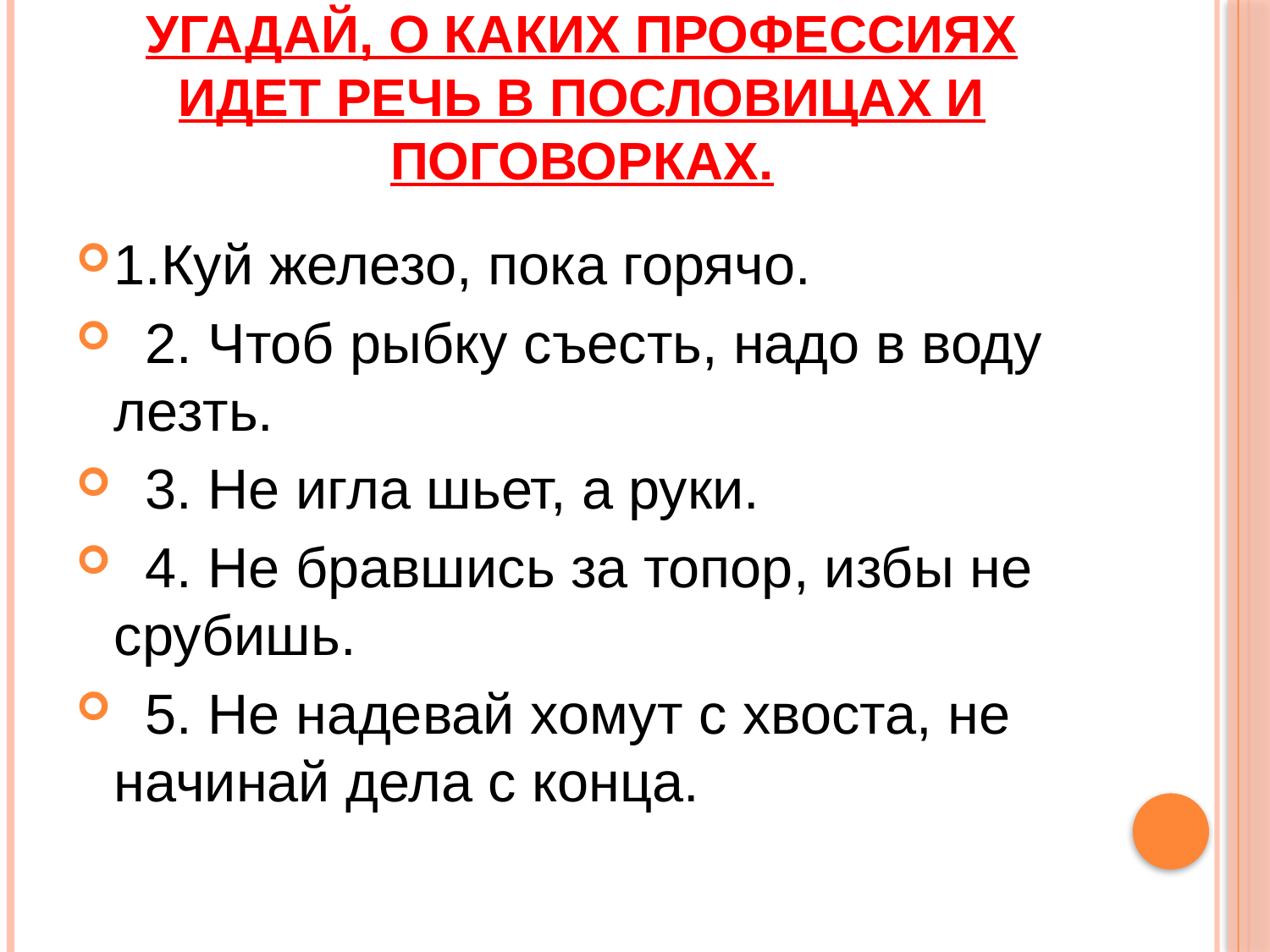

# Угадай, о каких профессиях идет речь в пословицах и поговорках.
1.Куй железо, пока горячо.
  2. Чтоб рыбку съесть, надо в воду лезть.
  3. Не игла шьет, а руки.
  4. Не бравшись за топор, избы не срубишь.
  5. Не надевай хомут с хвоста, не начинай дела с конца.